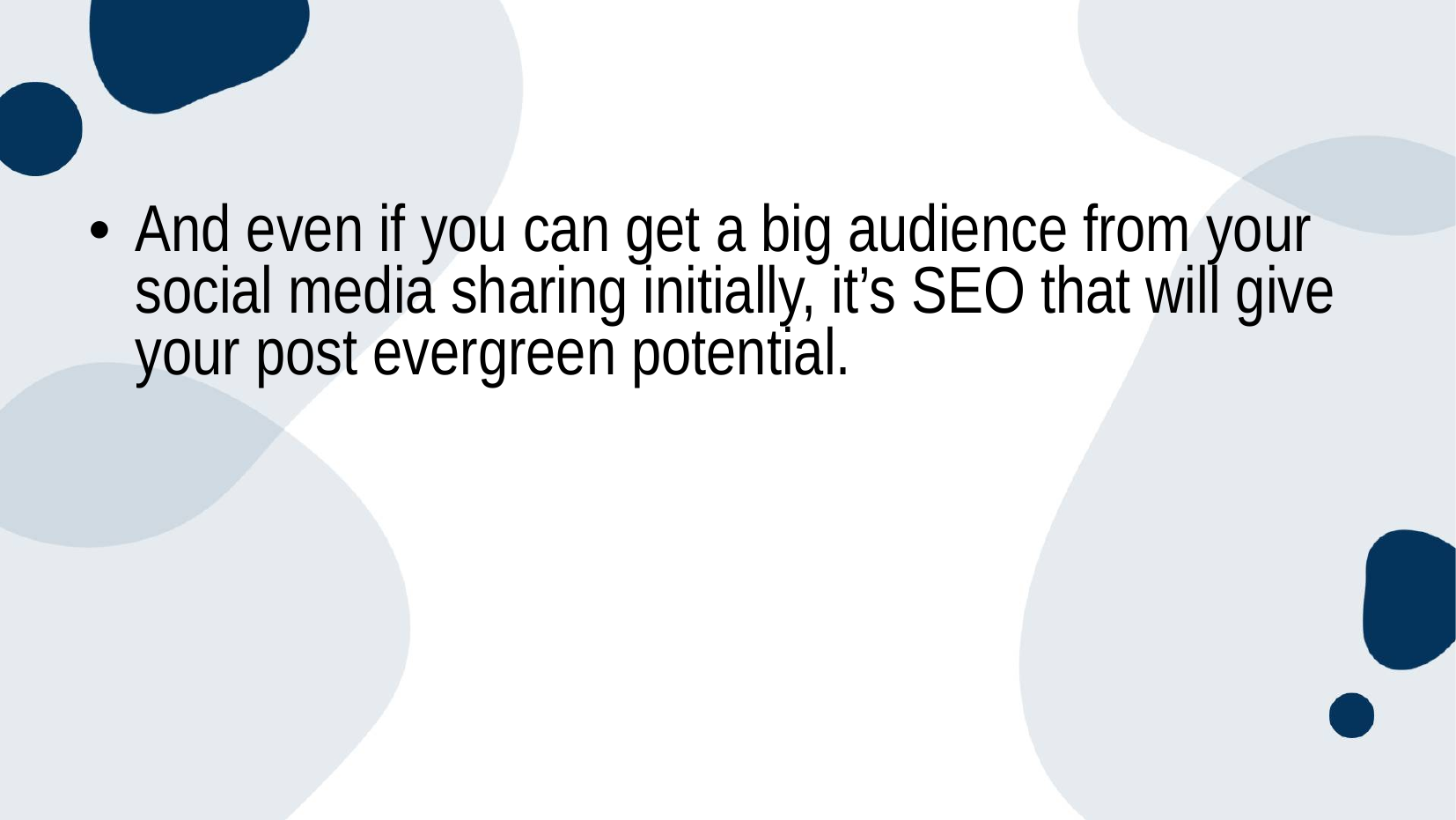

And even if you can get a big audience from your social media sharing initially, it’s SEO that will give your post evergreen potential.